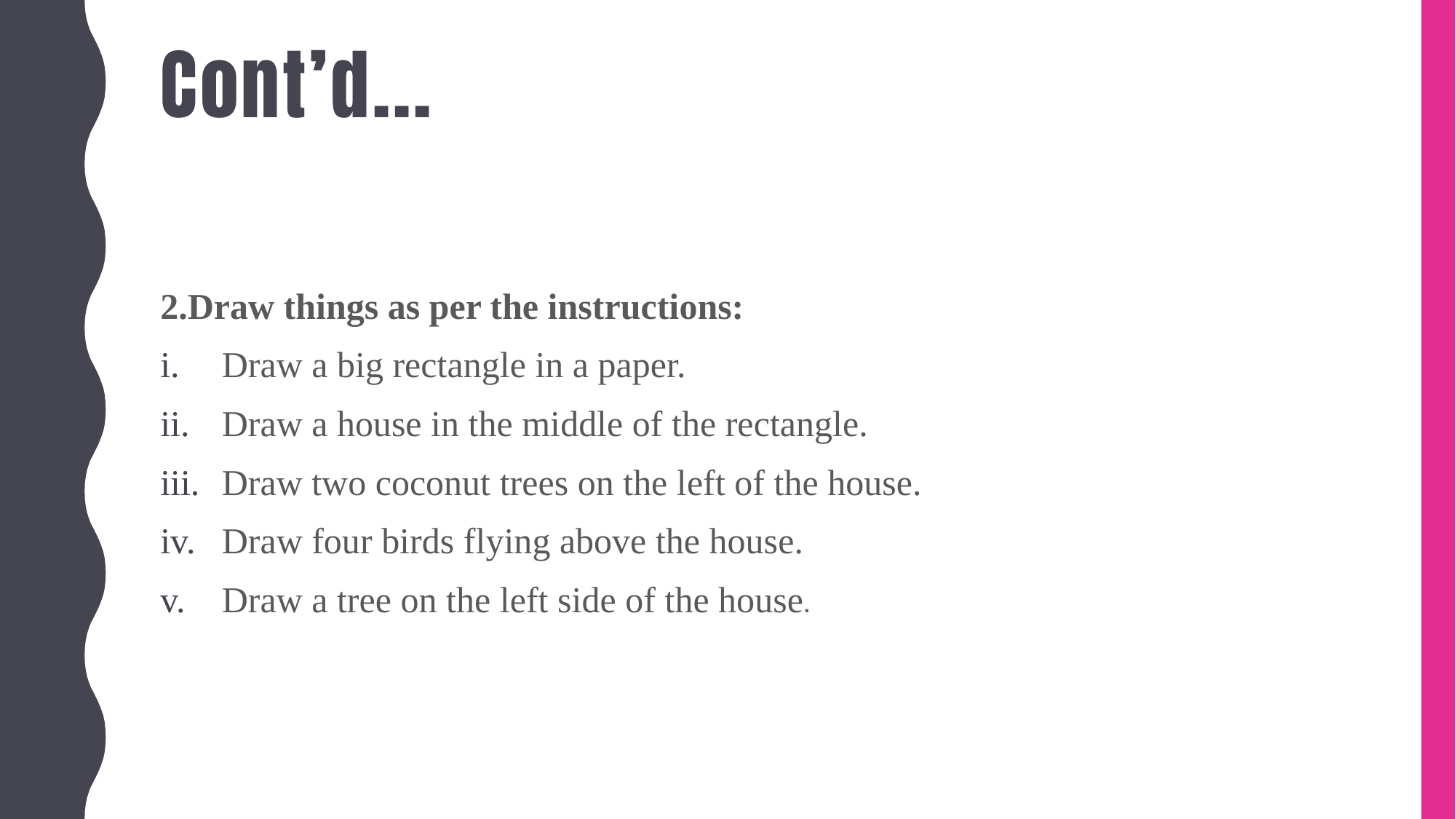

# Cont’d...
2.Draw things as per the instructions:
Draw a big rectangle in a paper.
Draw a house in the middle of the rectangle.
Draw two coconut trees on the left of the house.
Draw four birds flying above the house.
Draw a tree on the left side of the house.